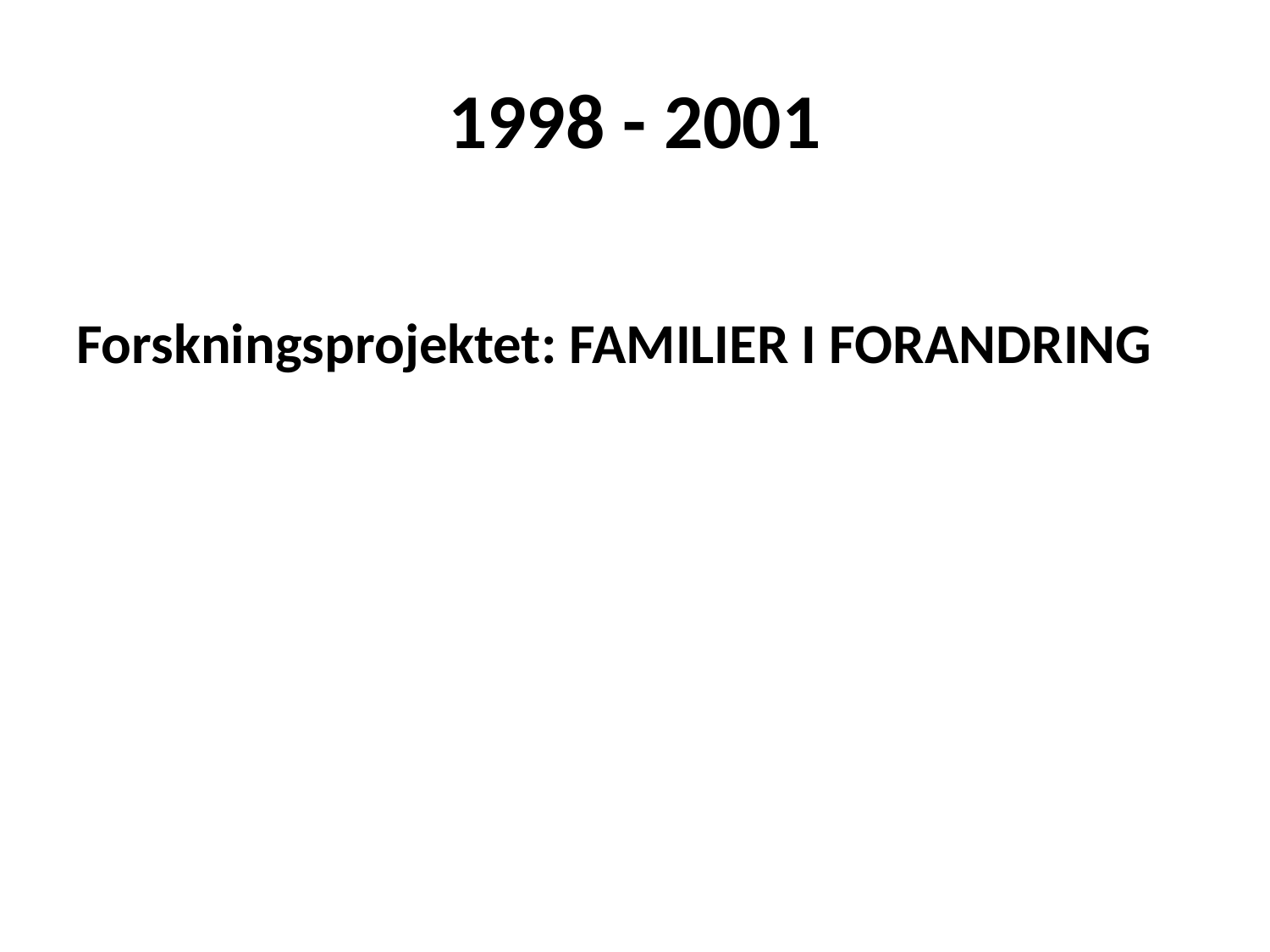

# 1998 - 2001

Forskningsprojektet: FAMILIER I FORANDRING